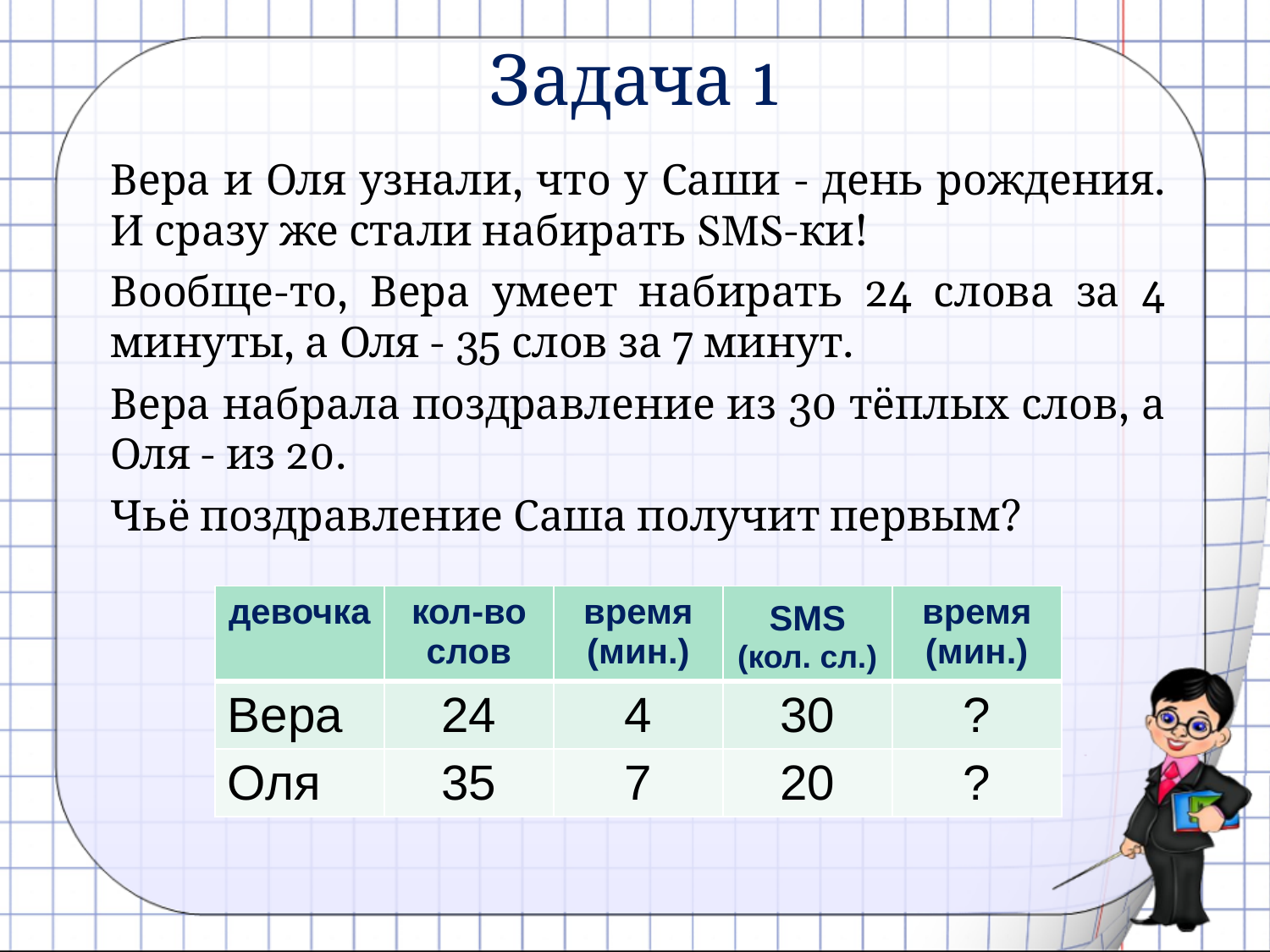

# Задача 1
Вера и Оля узнали, что у Саши - день рождения. И сразу же стали набирать SMS-ки!
Вообще-то, Вера умеет набирать 24 слова за 4 минуты, а Оля - 35 слов за 7 минут.
Вера набрала поздравление из 30 тёплых слов, а Оля - из 20.
Чьё поздравление Саша получит первым?
| девочка | кол-во слов | время (мин.) | SMS (кол. сл.) | время (мин.) |
| --- | --- | --- | --- | --- |
|  |  |  |  |  |
|  |  |  |  |  |
| девочка | кол-во слов | время (мин.) | SMS (кол. сл.) | время (мин.) |
| --- | --- | --- | --- | --- |
| Вера | 24 | 4 | 30 | ? |
| Оля | 35 | 7 | 20 | ? |